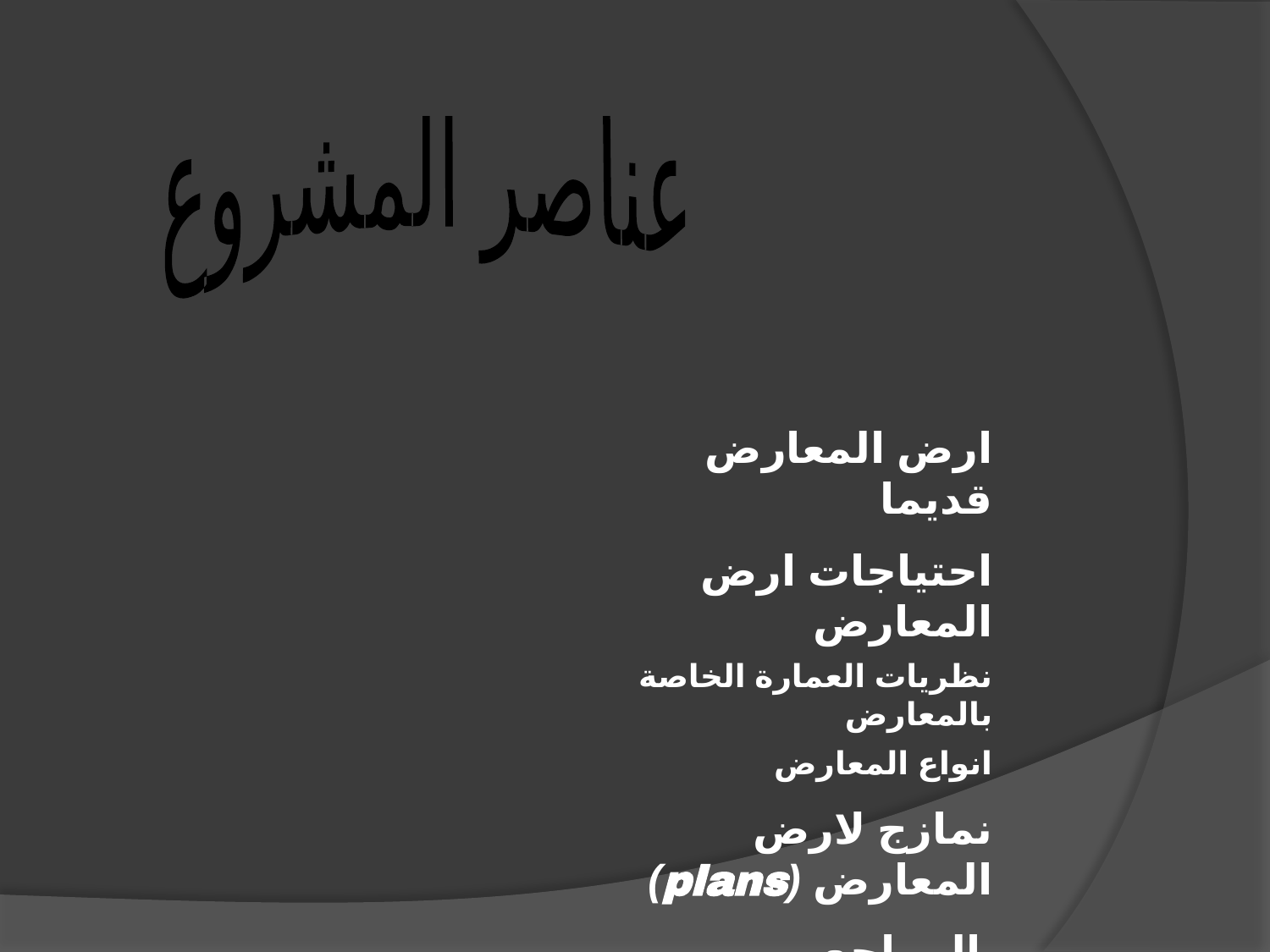

عناصر المشروع

ارض المعارض قديما
احتياجات ارض المعارض
نظريات العمارة الخاصة بالمعارض
انواع المعارض
نمازج لارض المعارض (plans)
 المراجع